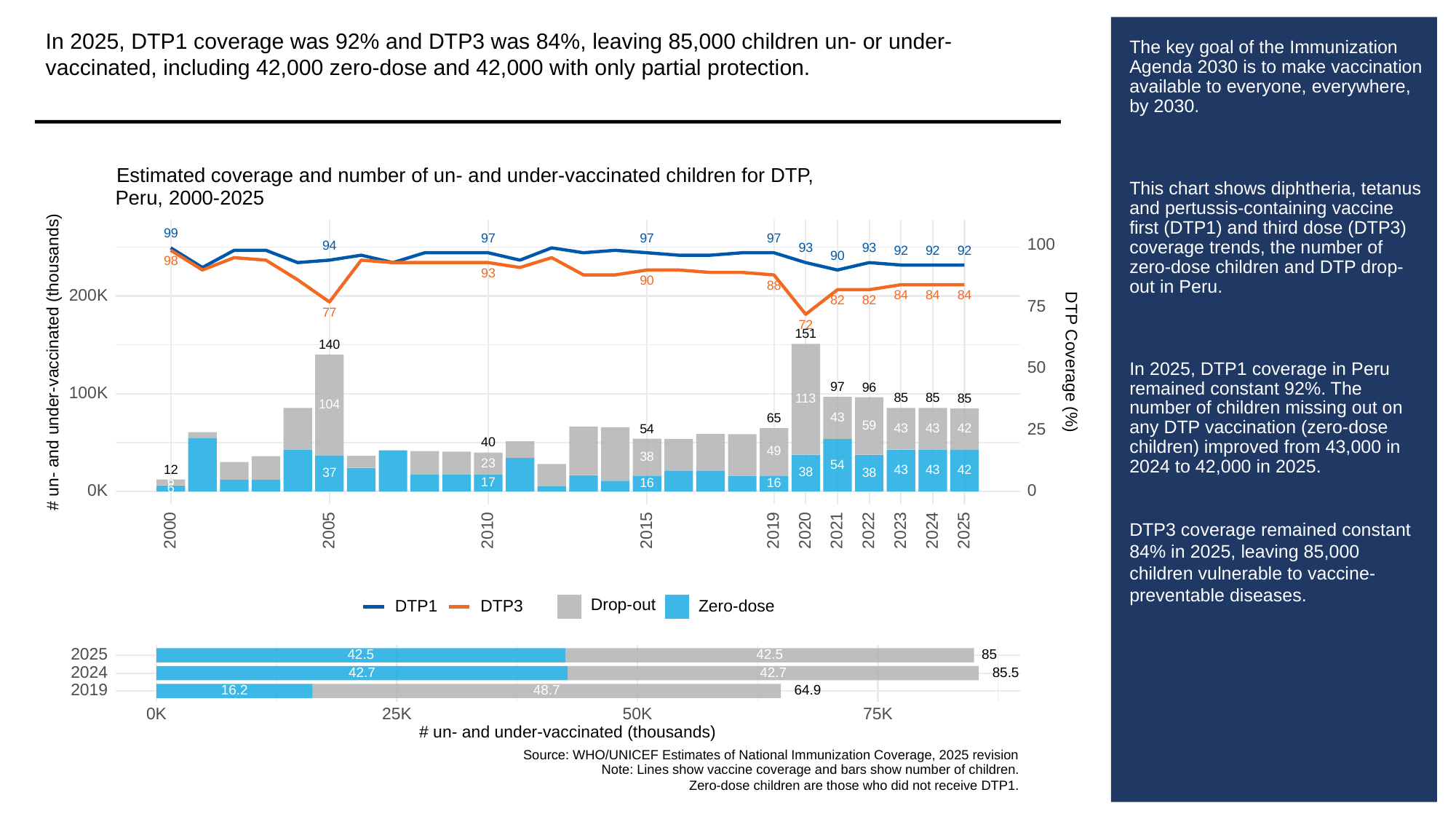

In 2025, DTP1 coverage was 92% and DTP3 was 84%, leaving 85,000 children un- or under-vaccinated, including 42,000 zero-dose and 42,000 with only partial protection.
# The key goal of the Immunization Agenda 2030 is to make vaccination available to everyone, everywhere, by 2030.

This chart shows diphtheria, tetanus and pertussis-containing vaccine first (DTP1) and third dose (DTP3) coverage trends, the number of zero-dose children and DTP drop-out in Peru.

In 2025, DTP1 coverage in Peru remained constant 92%. The number of children missing out on any DTP vaccination (zero-dose children) improved from 43,000 in 2024 to 42,000 in 2025.

DTP3 coverage remained constant 84% in 2025, leaving 85,000 children vulnerable to vaccine-preventable diseases.

Estimated coverage and number of un- and under-vaccinated children for DTP,
Peru, 2000-2025

99
97
97
97
100
94
93
93
92
92
92

90
98
93
90
88
200K
84
84
84
82
82

75
77
72
151
140

# un- and under-vaccinated (thousands)
DTP Coverage (%)

50
97
96
100K

85
85
85
113

104

43
65
59
25
43
43
42
54

40

49

38

23
54

12
43
43
42

38
38
37

6
17
16
16

6
0K
0

2023
2000
2005
2010
2015
2019
2020
2021
2022
2024
2025

Drop-out
DTP3
Zero-dose
DTP1

2025
42.5
42.5
85

2024
85.5
42.7
42.7

2019
16.2
48.7
64.9

0K
25K
50K
75K
# un- and under-vaccinated (thousands)
Source: WHO/UNICEF Estimates of National Immunization Coverage, 2025 revision
Note: Lines show vaccine coverage and bars show number of children.
Zero-dose children are those who did not receive DTP1.